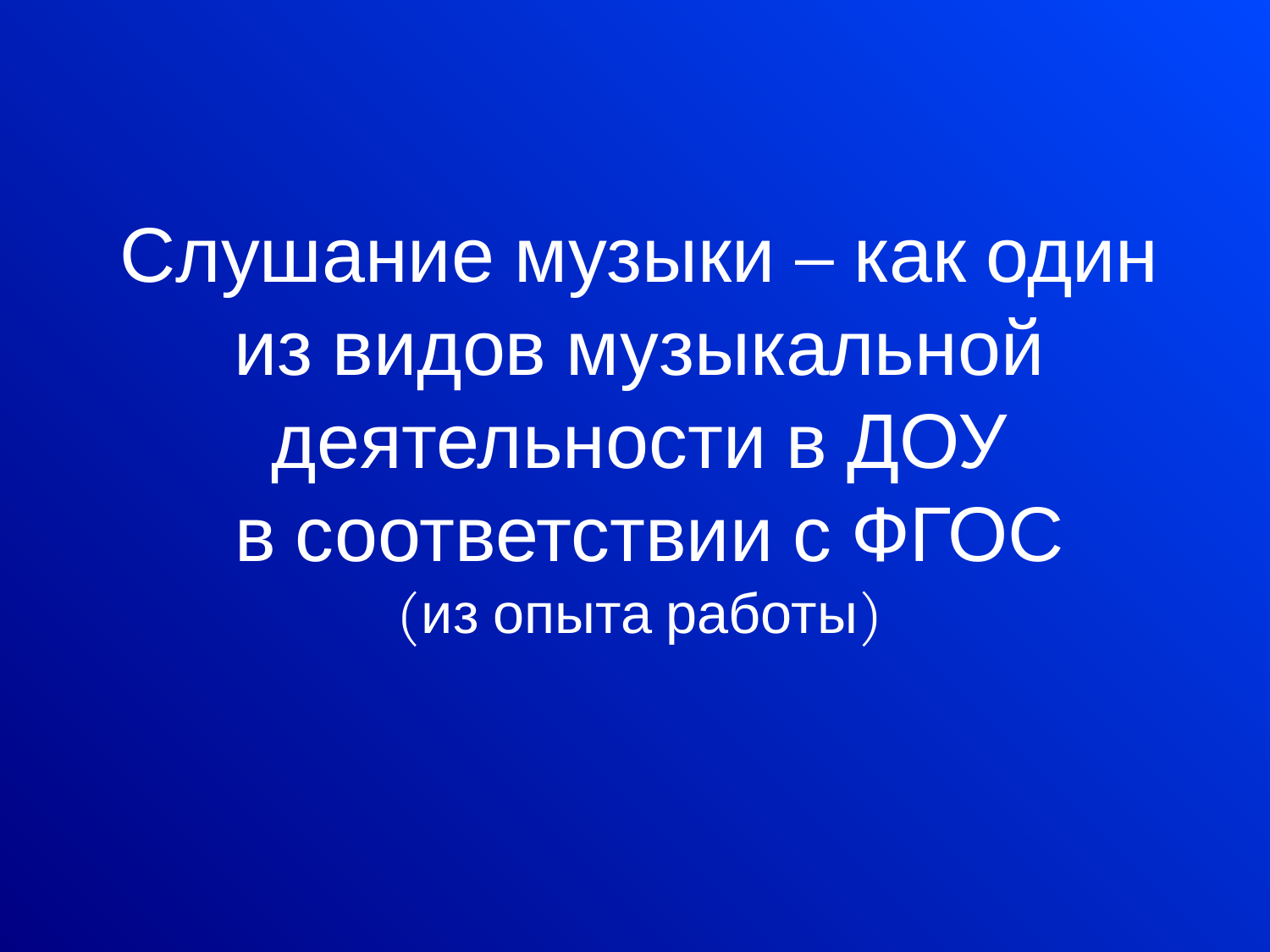

Слушание музыки – как один из видов музыкальной деятельности в ДОУ
 в соответствии с ФГОС
(из опыта работы)